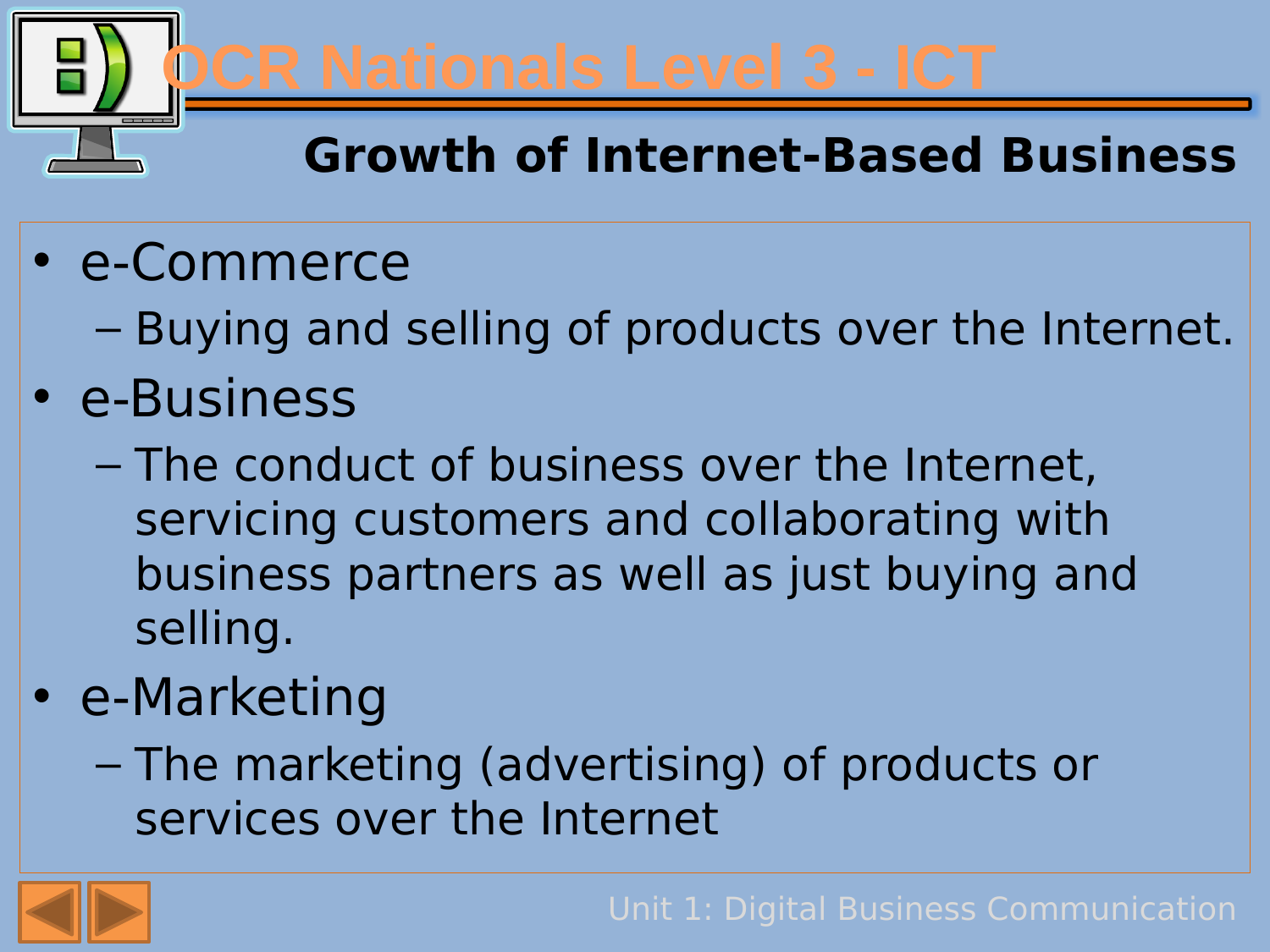

# Growth of Internet-Based Business
e-Commerce
Buying and selling of products over the Internet.
e-Business
The conduct of business over the Internet, servicing customers and collaborating with business partners as well as just buying and selling.
e-Marketing
The marketing (advertising) of products or services over the Internet